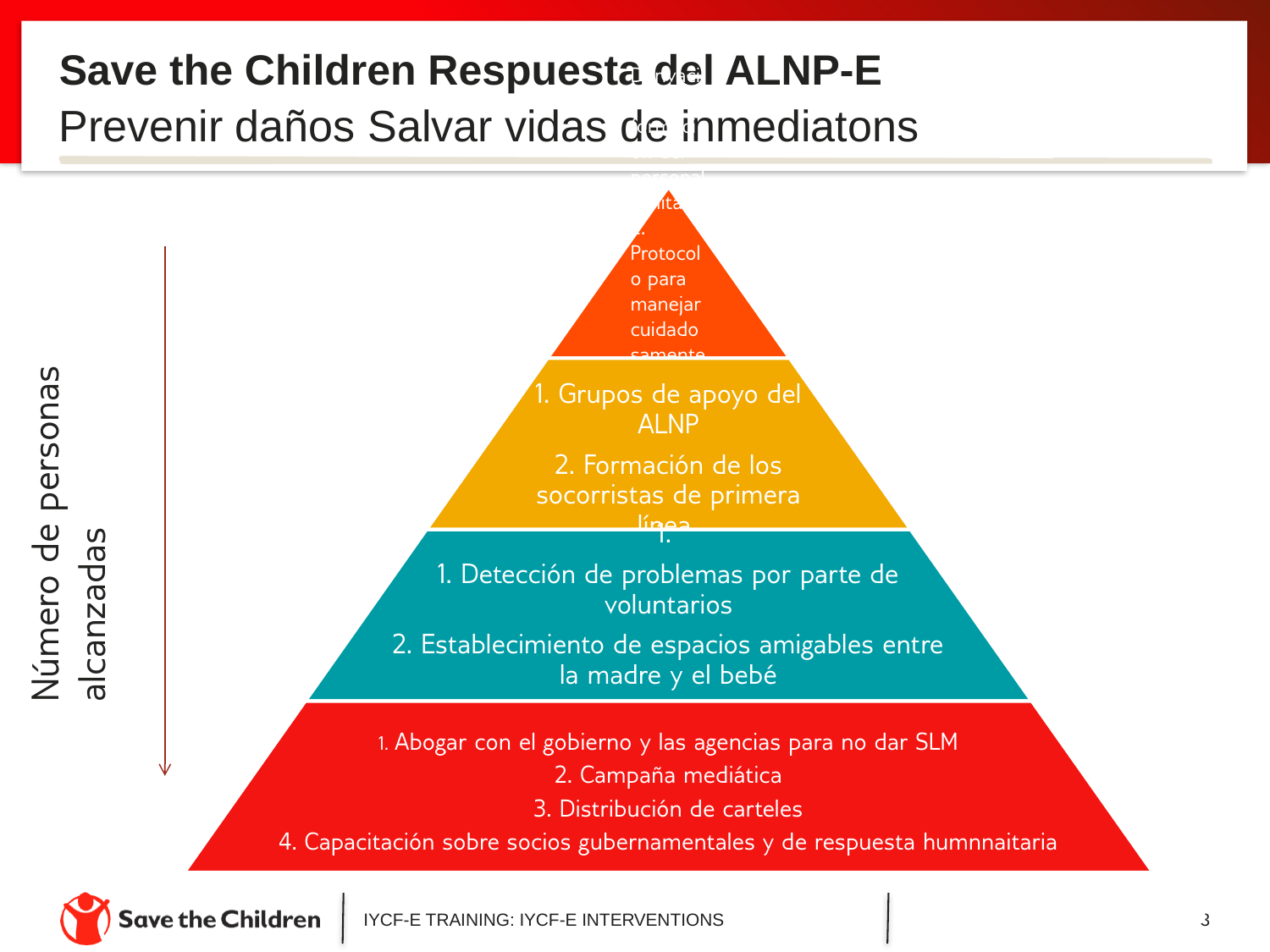

# Save the Children Respuesta del ALNP-E

Prevenir daños Salvar vidas de inmediatons

1. Derivaciones y formación del personal sanitario
2. Protocolo para manejar cuidadosamente a los bebés que no pueden ser amamantados

1. Grupos de apoyo del ALNP
2. Formación de los socorristas de primera línea

1.
1. Detección de problemas por parte de voluntarios
2. Establecimiento de espacios amigables entre la madre y el bebé

1. Abogar con el gobierno y las agencias para no dar SLM
2. Campaña mediática
3. Distribución de carteles
4. Capacitación sobre socios gubernamentales y de respuesta humnnaitaria

Número de personas alcanzadas

IYCF-E TRAINING: IYCF-E INTERVENTIONS
3